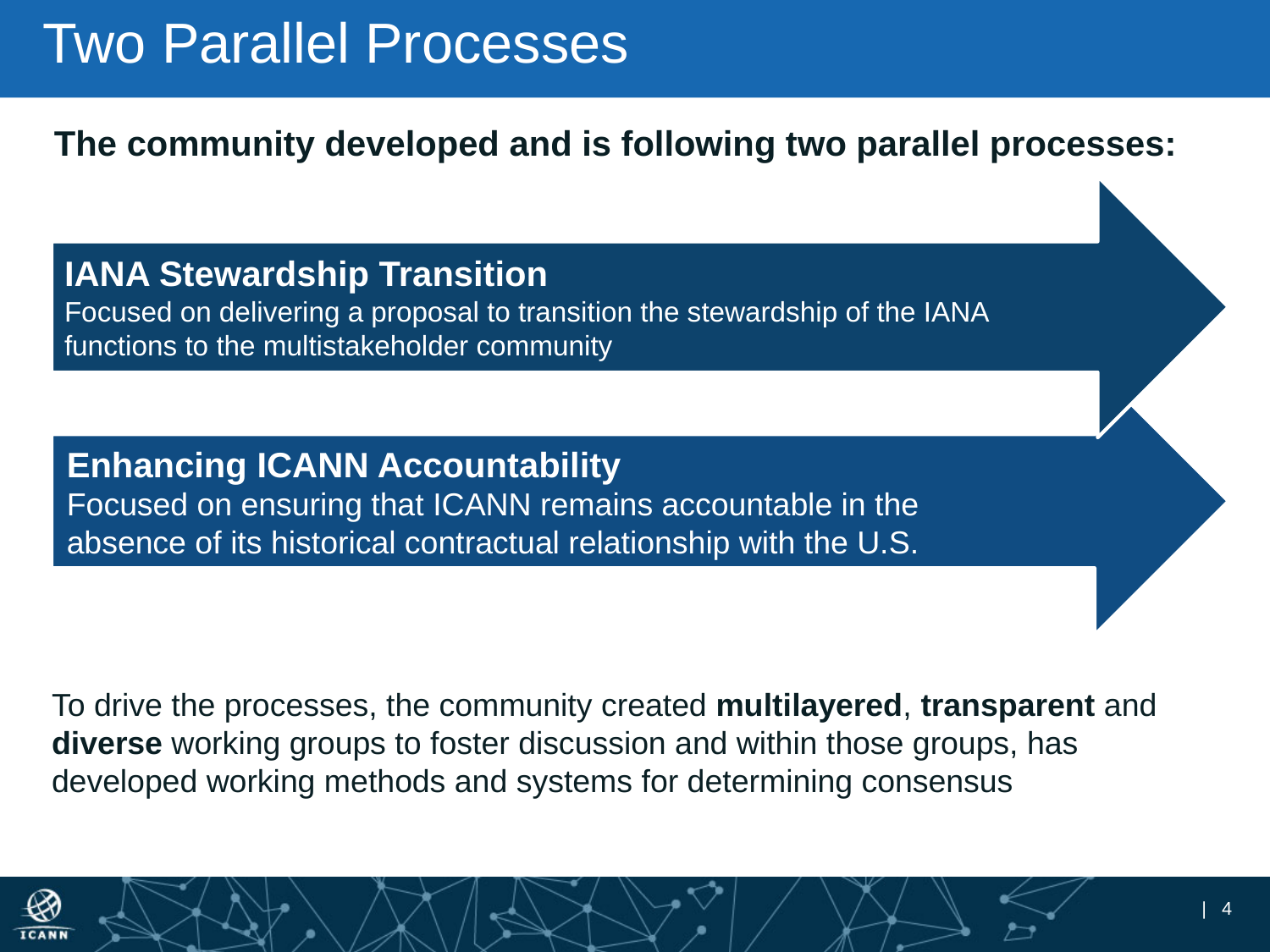

# Two Parallel Processes
The community developed and is following two parallel processes:

IANA Stewardship Transition
Focused on delivering a proposal to transition the stewardship of the IANA functions to the multistakeholder community

Enhancing ICANN Accountability
Focused on ensuring that ICANN remains accountable in the absence of its historical contractual relationship with the U.S. Government
To drive the processes, the community created multilayered, transparent and diverse working groups to foster discussion and within those groups, has developed working methods and systems for determining consensus